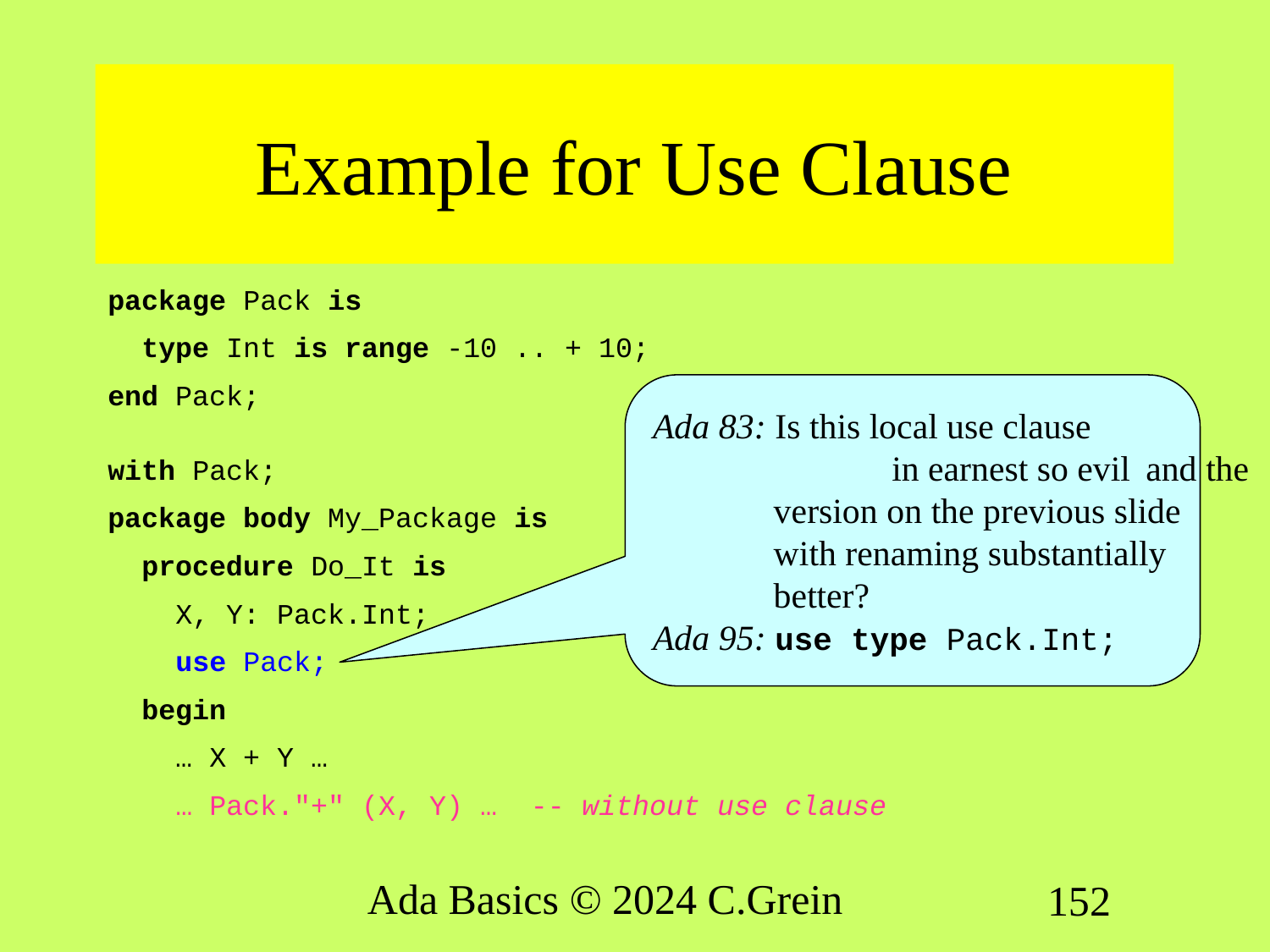

# Example for Use Clause
package Pack is
  type Int is range -10 .. + 10;
end Pack;

with Pack;
package body My_Package is
  procedure Do_It is
    X, Y: Pack.Int;
    use Pack;
  begin
    … X + Y …
    … Pack."+" (X, Y) …  -- without use clause
Ada 83: Is this local use clause
	in earnest so evil	and the
 version on the previous slide
 with renaming substantially
 better?
Ada 95: use type Pack.Int;
Ada Basics © 2024 C.Grein
152